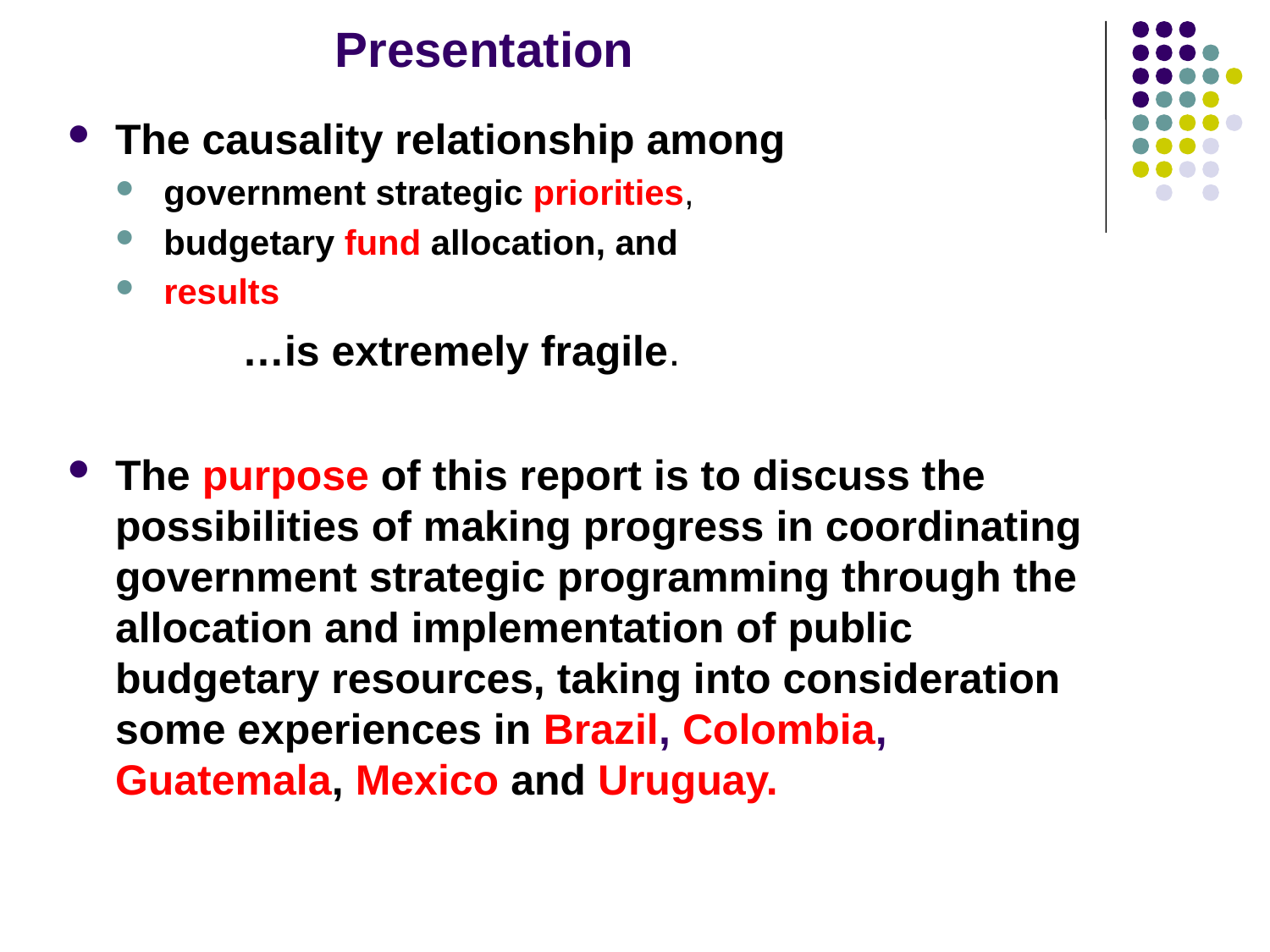

Presentation
#
The causality relationship among
government strategic priorities,
budgetary fund allocation, and
results
		…is extremely fragile.

The purpose of this report is to discuss the possibilities of making progress in coordinating government strategic programming through the allocation and implementation of public budgetary resources, taking into consideration some experiences in Brazil, Colombia, Guatemala, Mexico and Uruguay.